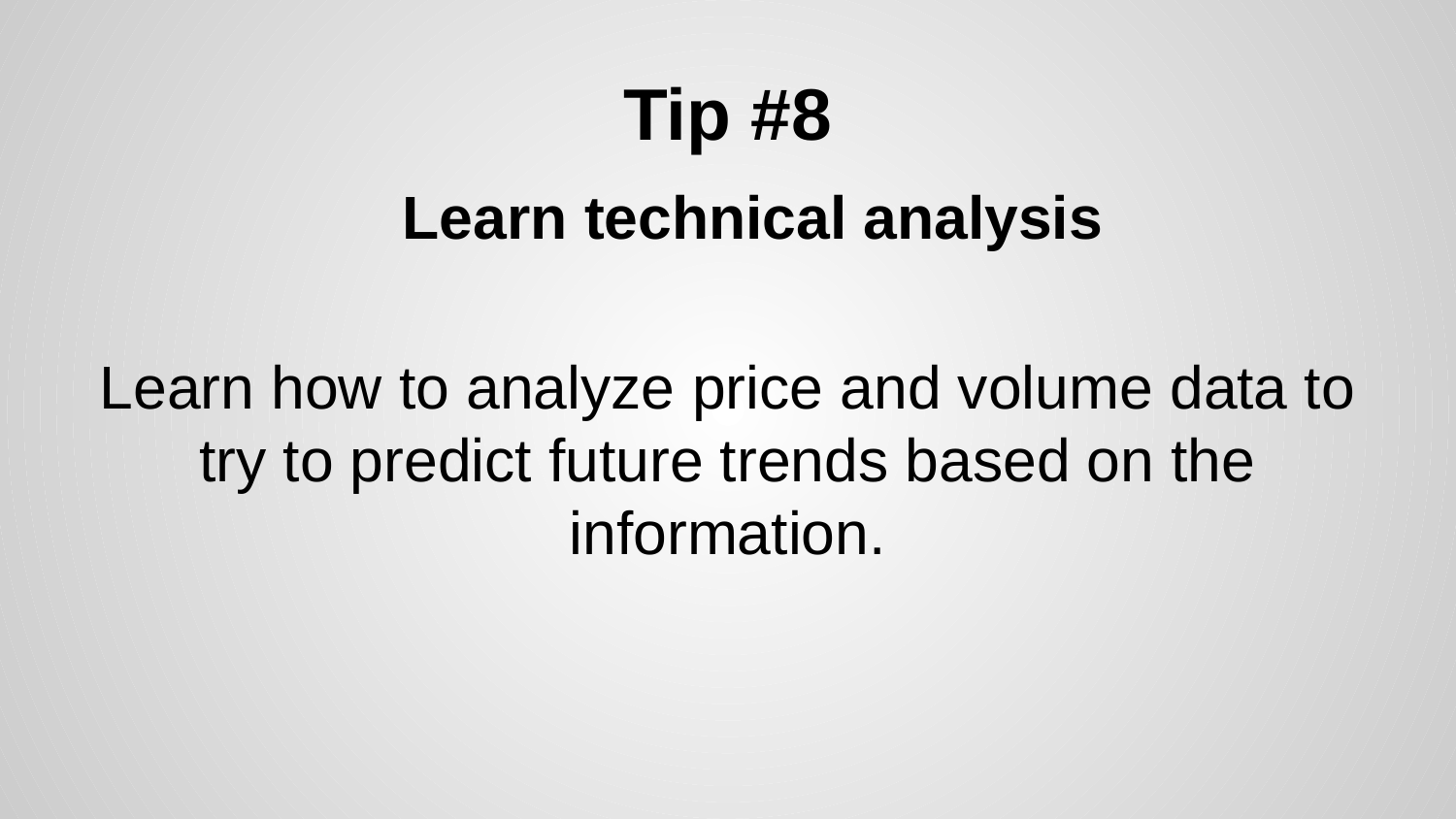

# Tip #8

   Learn technical analysis

Learn how to analyze price and volume data to try to predict future trends based on the information.